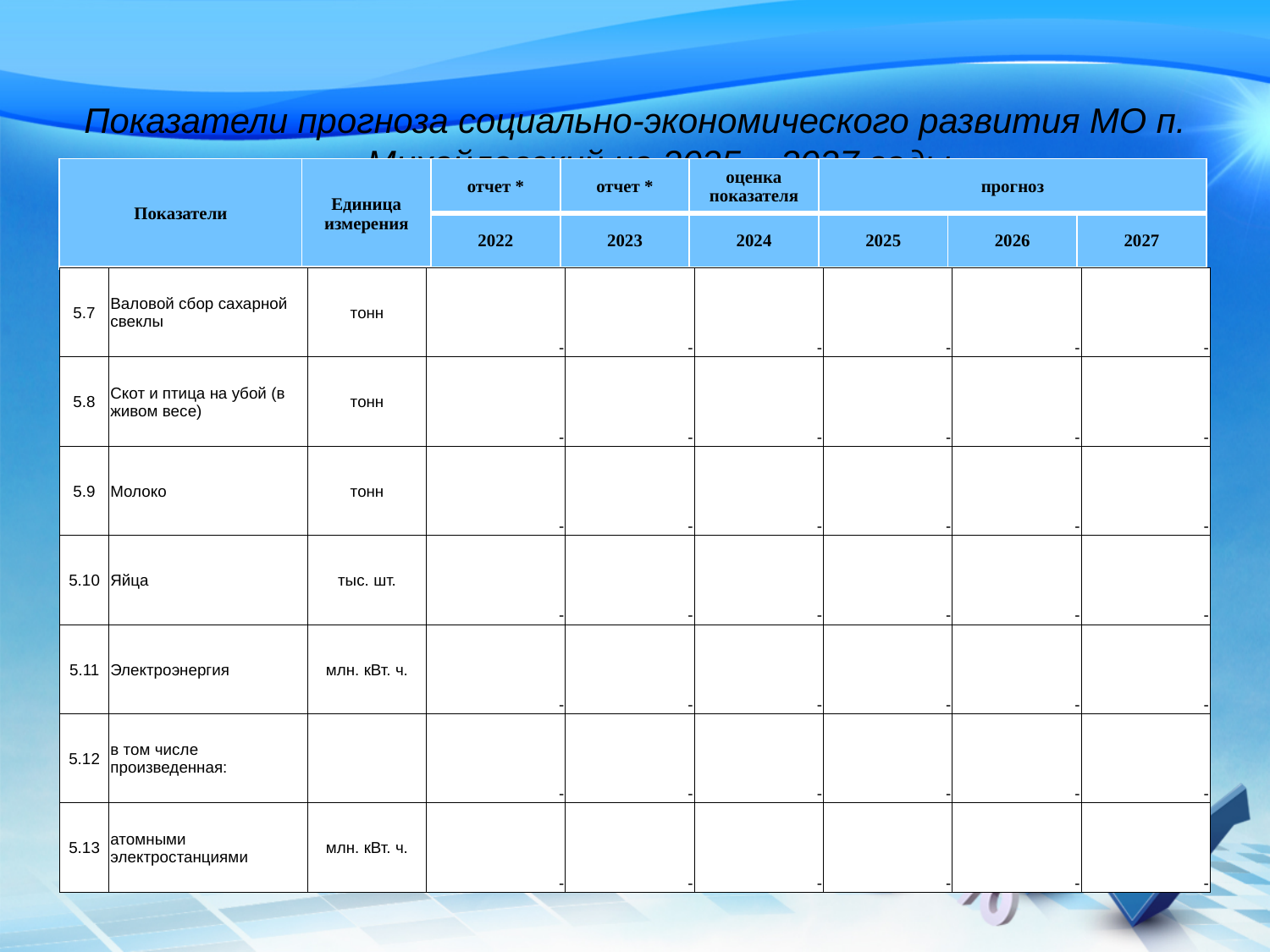

# Показатели прогноза социально-экономического развития МО п. Михайловский на 2025 – 2027 годы
| Показатели | Единица измерения | отчет \* | отчет \* | оценка показателя | прогноз |  |  |
| --- | --- | --- | --- | --- | --- | --- | --- |
|  |  | 2022 | 2023 | 2024 | 2025 | 2026 | 2027 |

| 5.7 | Валовой сбор сахарной свеклы | тонн | - | - | - | - | - | - |
| --- | --- | --- | --- | --- | --- | --- | --- | --- |
| 5.8 | Скот и птица на убой (в живом весе) | тонн | - | - | - | - | - | - |
| 5.9 | Молоко | тонн | - | - | - | - | - | - |
| 5.10 | Яйца | тыс. шт. | - | - | - | - | - | - |
| 5.11 | Электроэнергия | млн. кВт. ч. | - | - | - | - | - | - |
| 5.12 | в том числе произведенная: |  | - | - | - | - | - | - |
| 5.13 | атомными электростанциями | млн. кВт. ч. | - | - | - | - | - | - |